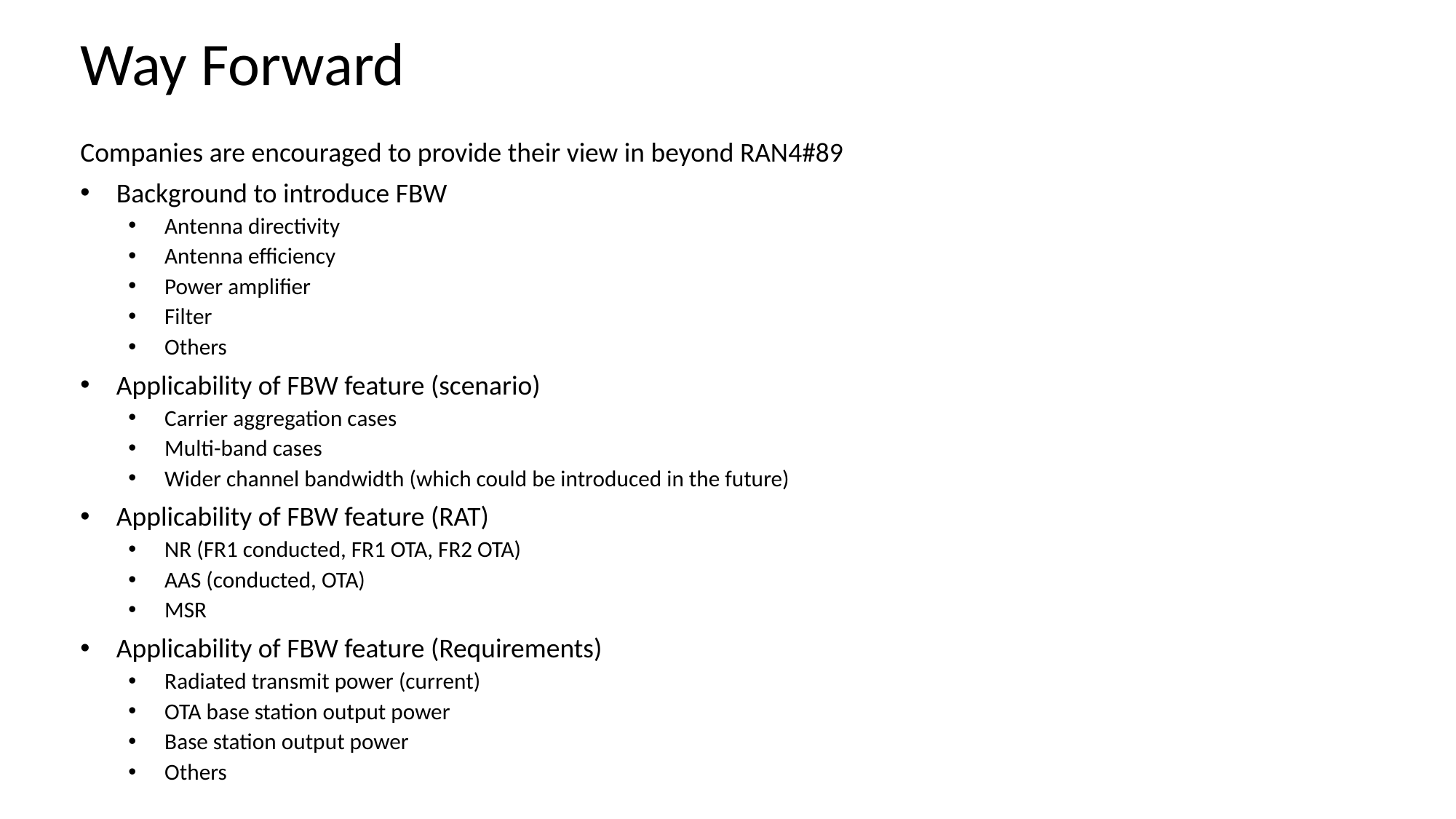

Way Forward
Companies are encouraged to provide their view in beyond RAN4#89
Background to introduce FBW
Antenna directivity
Antenna efficiency
Power amplifier
Filter
Others
Applicability of FBW feature (scenario)
Carrier aggregation cases
Multi-band cases
Wider channel bandwidth (which could be introduced in the future)
Applicability of FBW feature (RAT)
NR (FR1 conducted, FR1 OTA, FR2 OTA)
AAS (conducted, OTA)
MSR
Applicability of FBW feature (Requirements)
Radiated transmit power (current)
OTA base station output power
Base station output power
Others